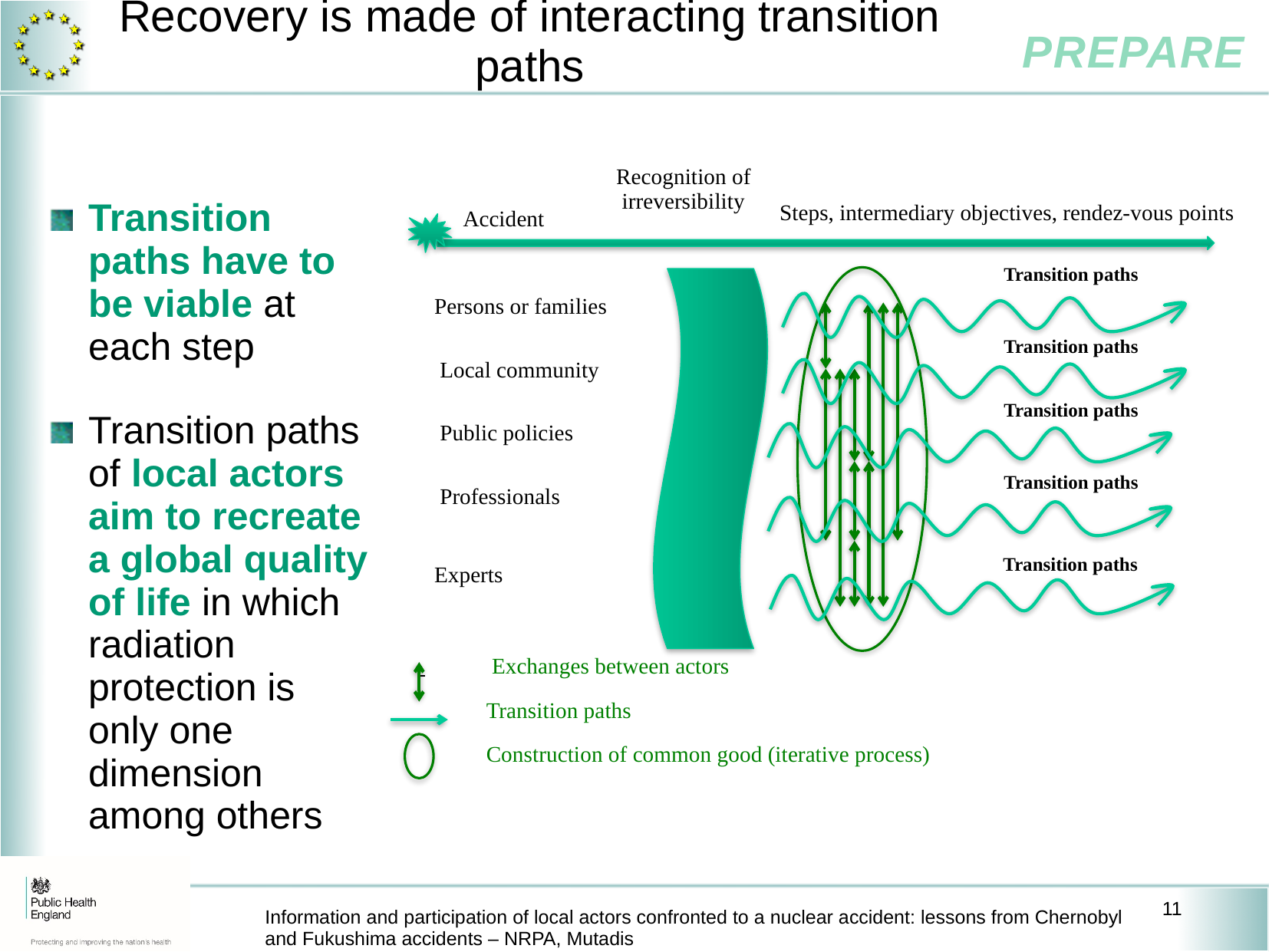

Recovery is made of interacting transition paths
Recognition of irreversibility

Persons or families
 Local community
 Public policies
 Professionals

Experts

Transition paths
Steps, intermediary objectives, rendez-vous points
Transition paths

Transition paths

Transition paths

Transition paths
Accident

             Exchanges between actors
            Transition paths
            Construction of common good (iterative process)

Transition paths have to be viable at each step
Transition paths of local actors aim to recreate a global quality of life in which radiation protection is only one dimension among others